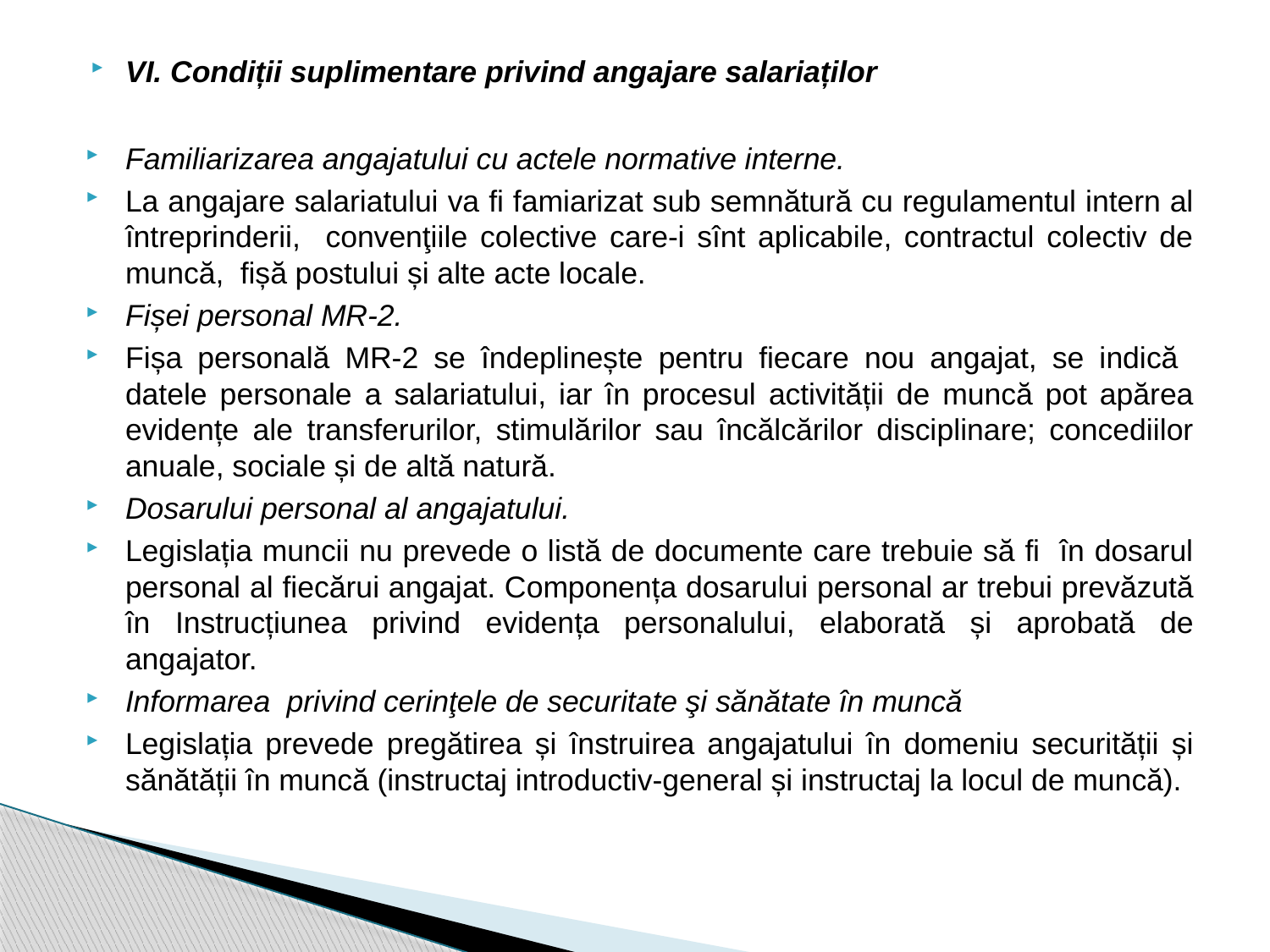

VI. Condiții suplimentare privind angajare salariaților

Familiarizarea angajatului cu actele normative interne.
La angajare salariatului va fi famiarizat sub semnătură cu regulamentul intern al întreprinderii,  convenţiile colective care-i sînt aplicabile, contractul colectiv de muncă,  fișă postului și alte acte locale.
Fișei personal MR-2.
Fișa personală MR-2 se îndeplinește pentru fiecare nou angajat, se indică  datele personale a salariatului, iar în procesul activității de muncă pot apărea evidențe ale transferurilor, stimulărilor sau încălcărilor disciplinare; concediilor anuale, sociale și de altă natură.
Dosarului personal al angajatului.
Legislația muncii nu prevede o listă de documente care trebuie să fi  în dosarul personal al fiecărui angajat. Componența dosarului personal ar trebui prevăzută în Instrucțiunea privind evidența personalului, elaborată și aprobată de angajator.
Informarea  privind cerinţele de securitate şi sănătate în muncă
Legislația prevede pregătirea și înstruirea angajatului în domeniu securității și sănătății în muncă (instructaj introductiv-general și instructaj la locul de muncă).